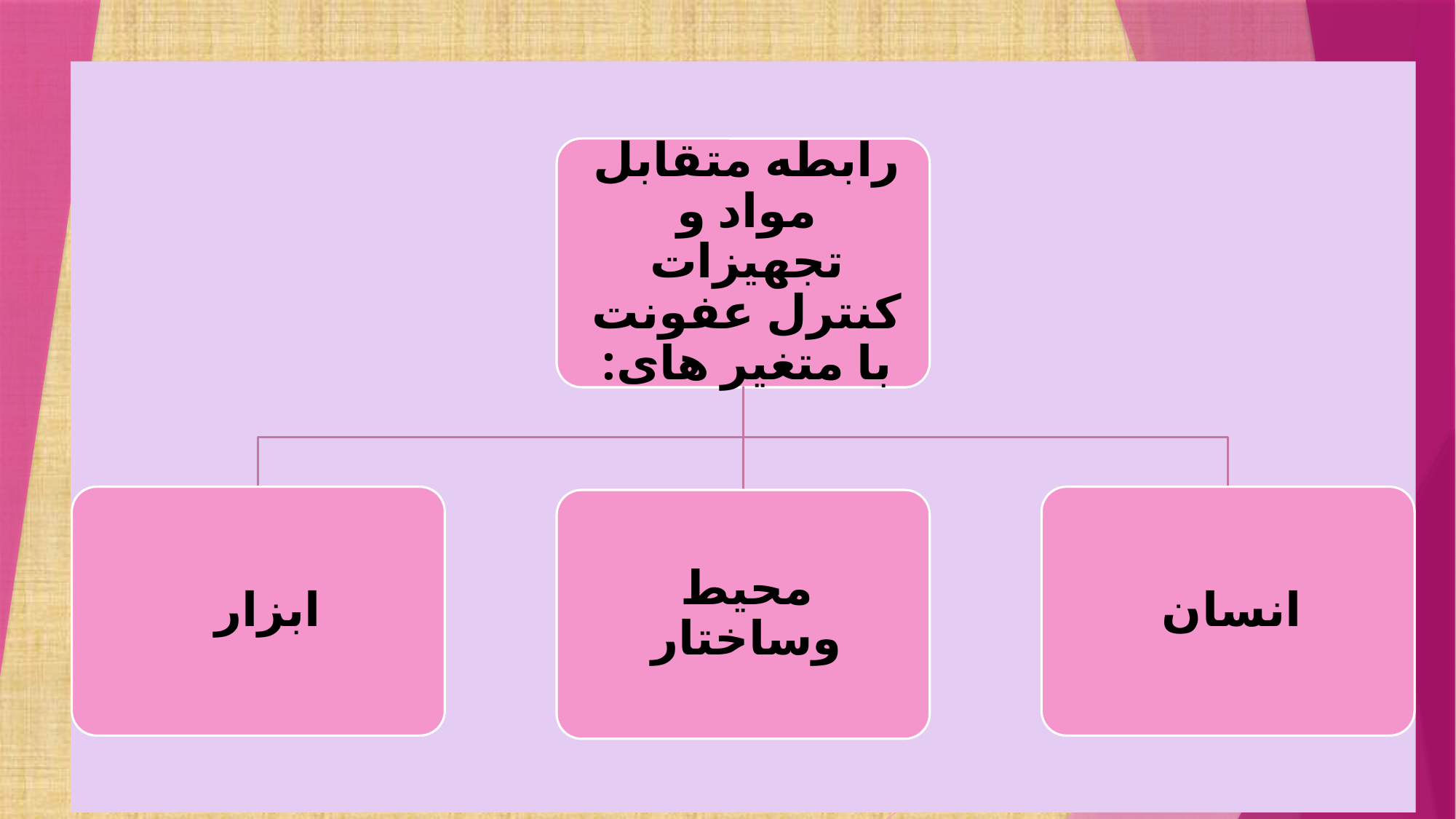

رابطه متقابل مواد و تجهیزات کنترل عفونت با متغیر های:
ابزار
محیط وساختار
انسان